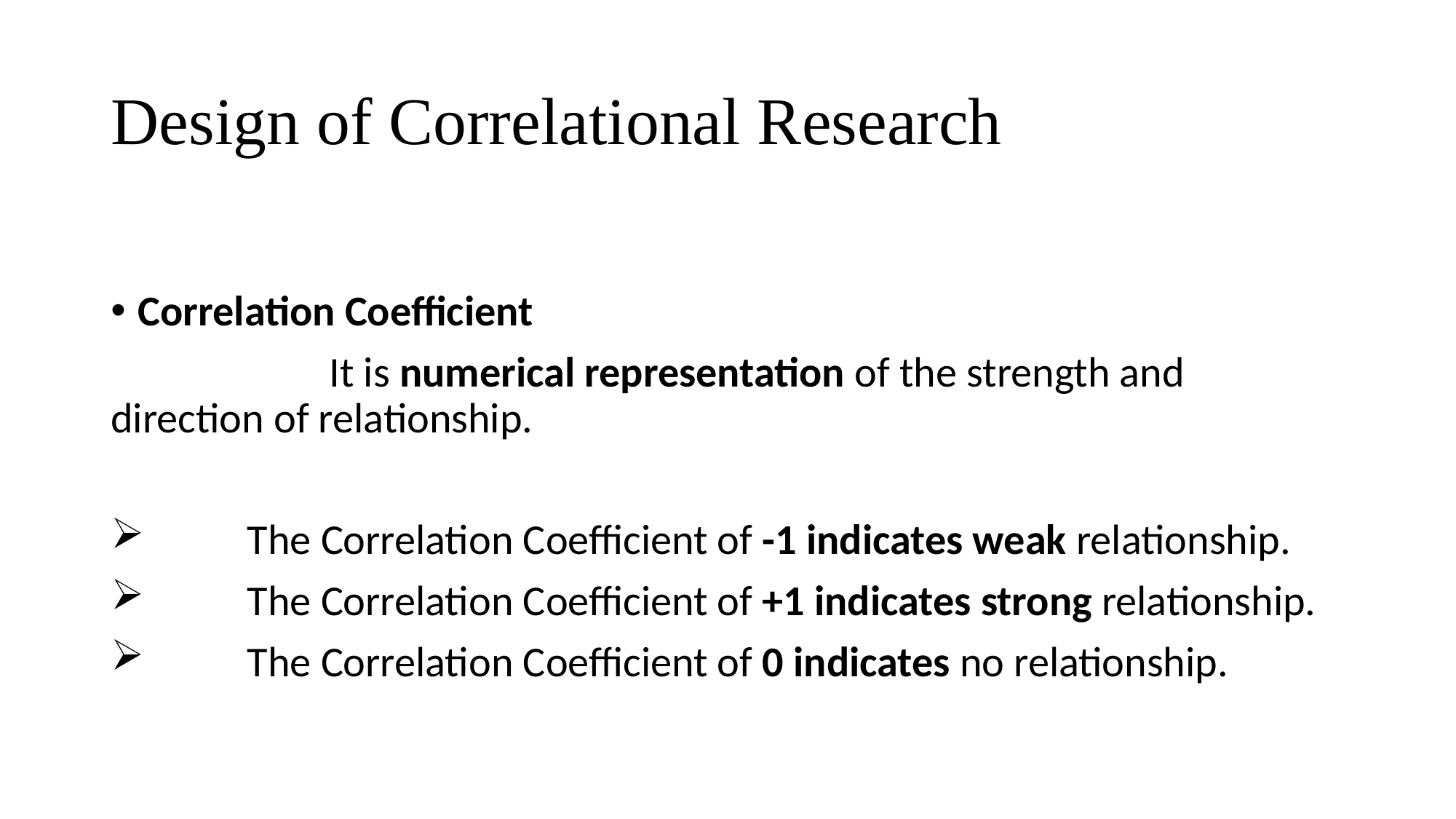

# Design of Correlational Research

Correlation Coefficient
		It is numerical representation of the strength and direction of relationship.

	The Correlation Coefficient of -1 indicates weak relationship.
	The Correlation Coefficient of +1 indicates strong relationship.
	The Correlation Coefficient of 0 indicates no relationship.